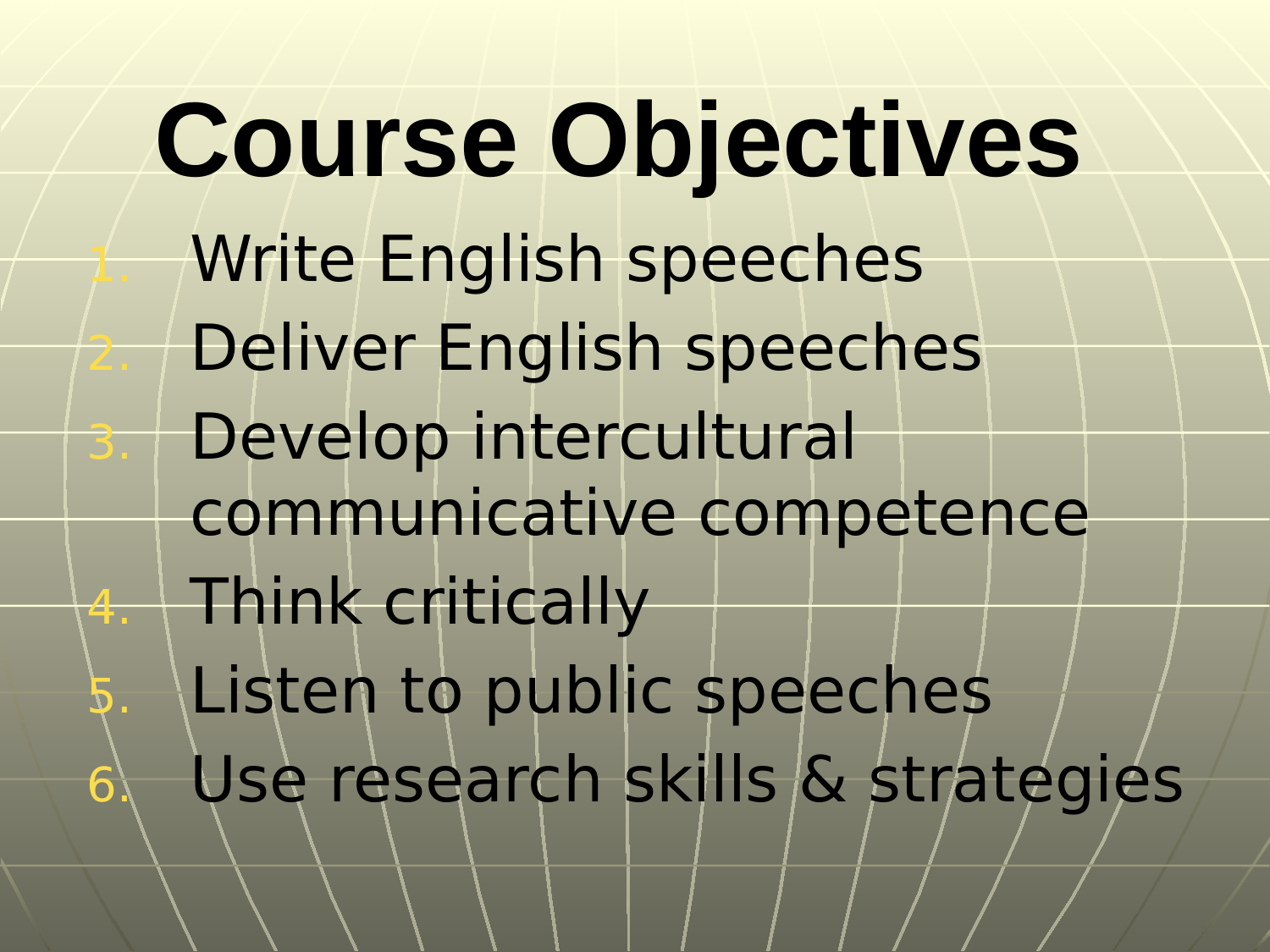

# Course Objectives
Write English speeches
Deliver English speeches
Develop intercultural communicative competence
Think critically
Listen to public speeches
Use research skills & strategies